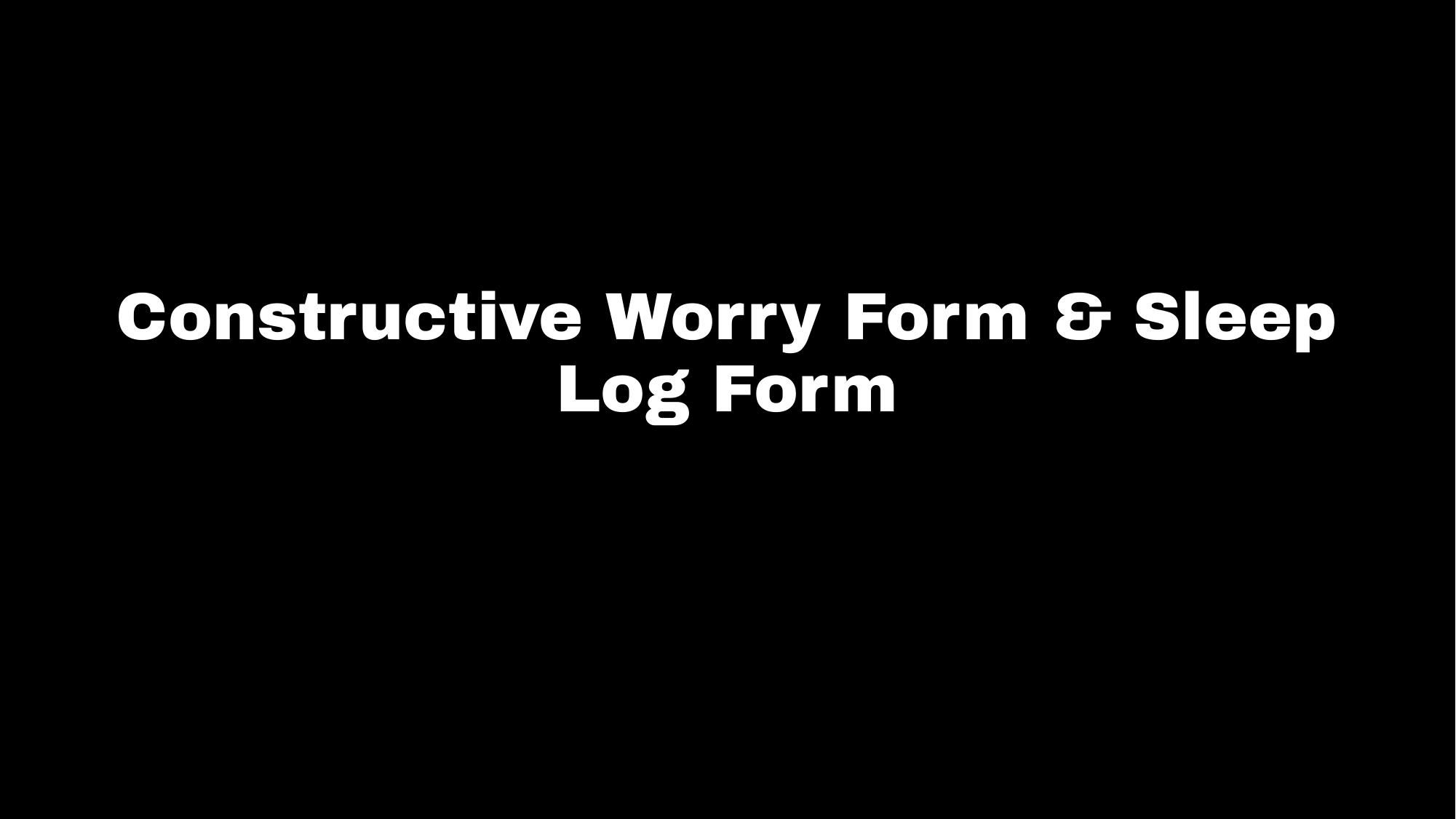

# Constructive Worry Form & Sleep Log Form